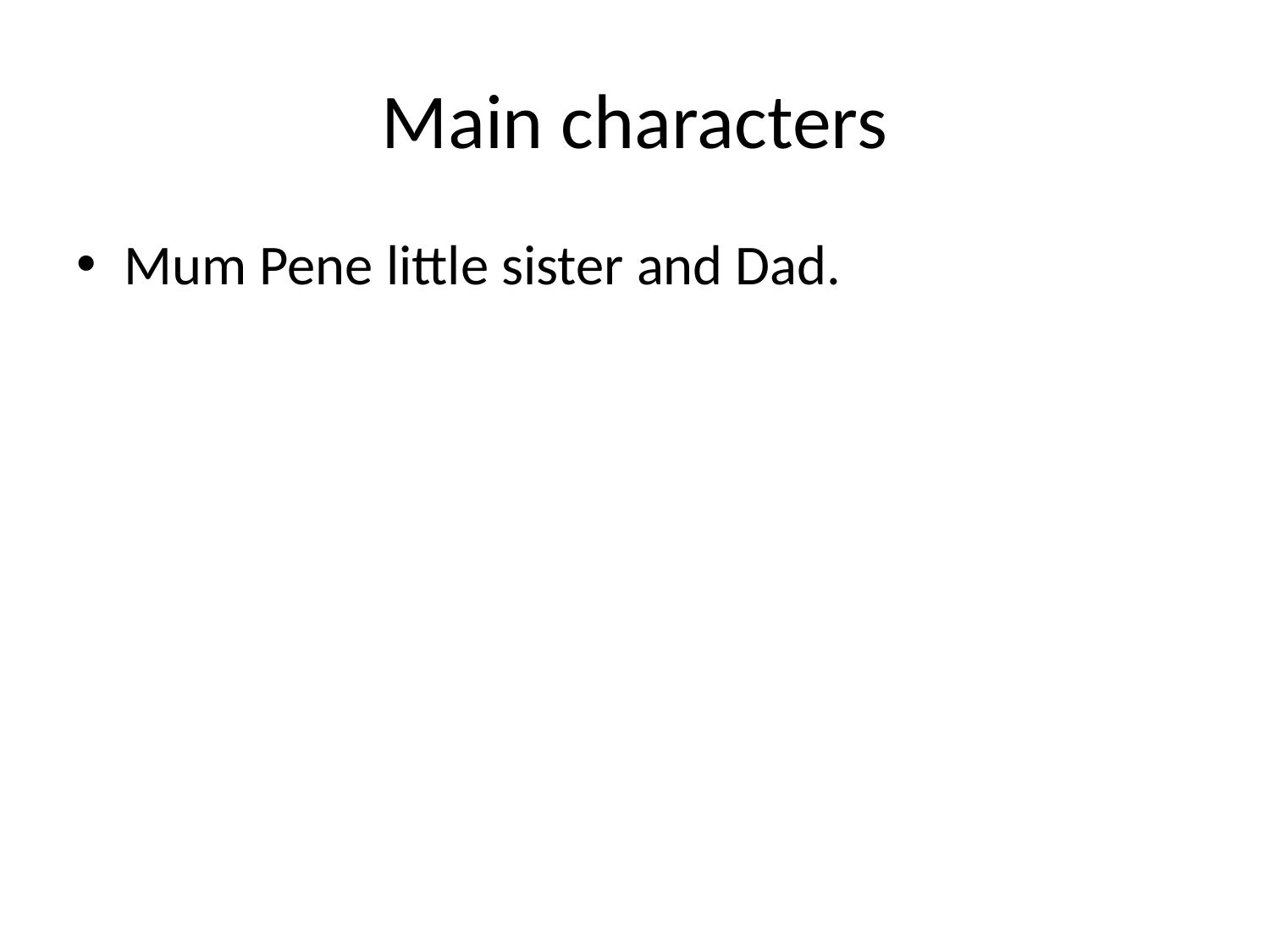

# Main characters
Mum Pene little sister and Dad.